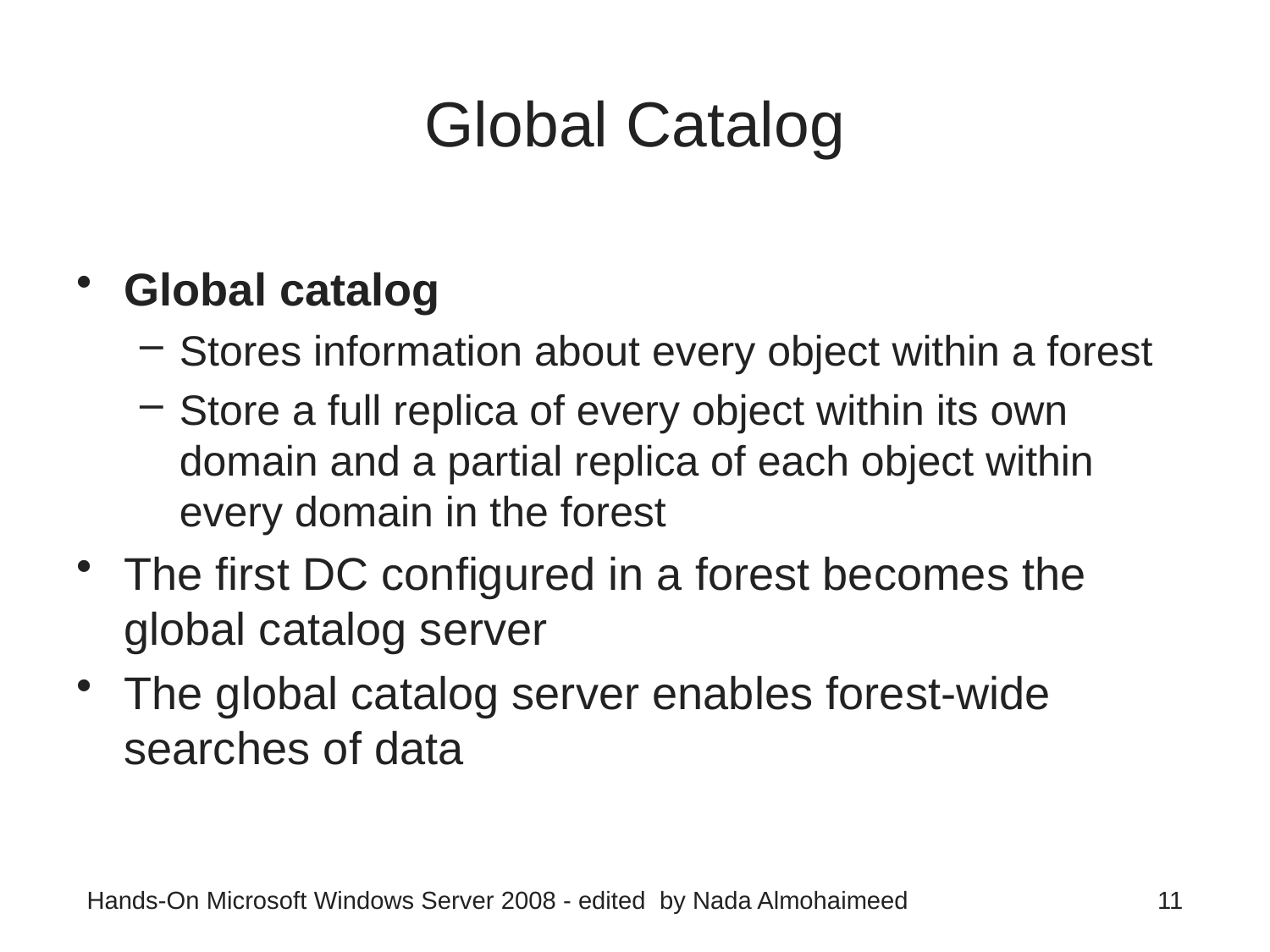

# Global Catalog
Global catalog
Stores information about every object within a forest
Store a full replica of every object within its own domain and a partial replica of each object within every domain in the forest
The first DC configured in a forest becomes the global catalog server
The global catalog server enables forest-wide searches of data
Hands-On Microsoft Windows Server 2008 - edited  by Nada Almohaimeed
11